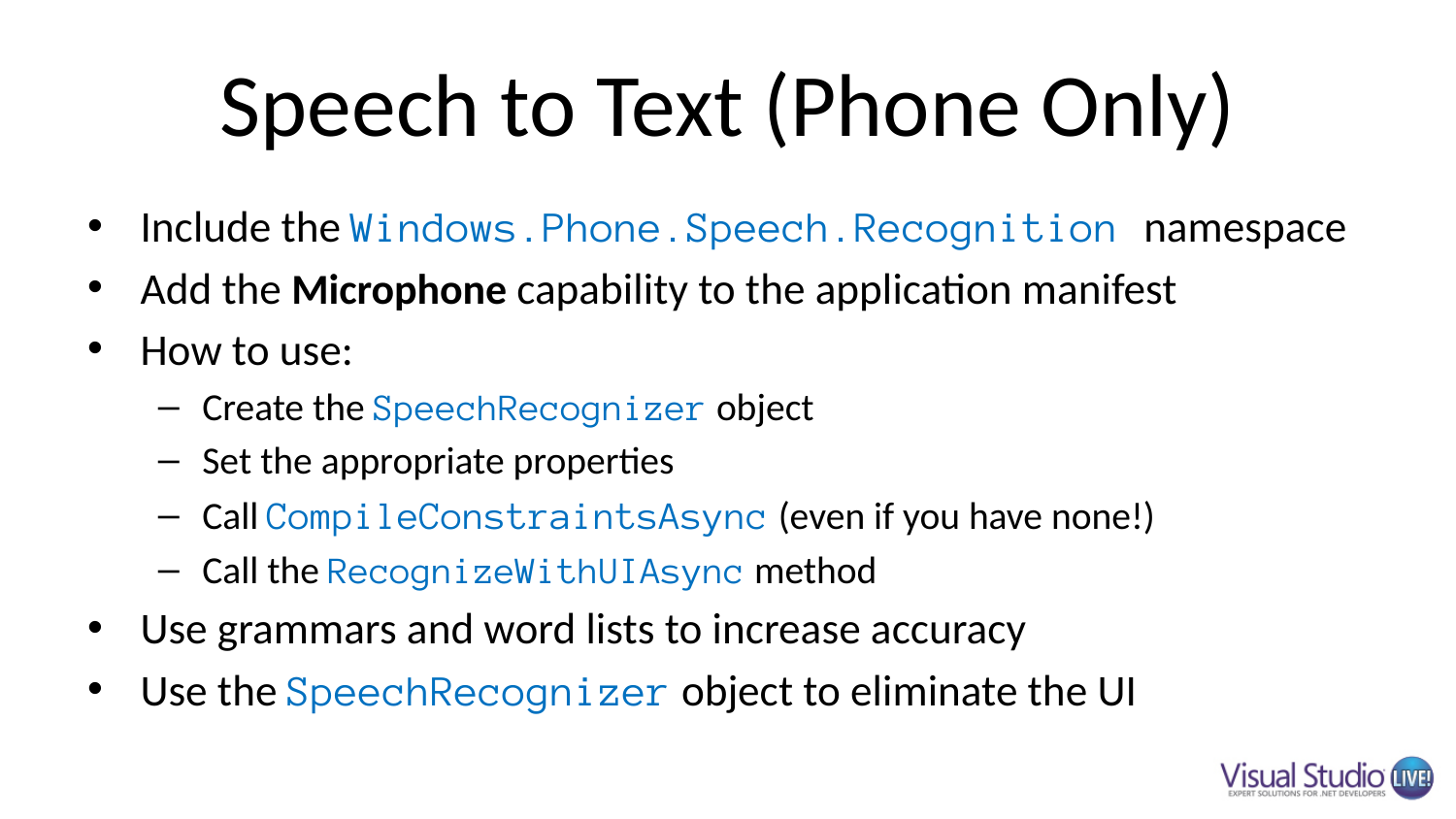

# Speech to Text (Phone Only)
Include the Windows.Phone.Speech.Recognition namespace
Add the Microphone capability to the application manifest
How to use:
Create the SpeechRecognizer object
Set the appropriate properties
Call CompileConstraintsAsync (even if you have none!)
Call the RecognizeWithUIAsync method
Use grammars and word lists to increase accuracy
Use the SpeechRecognizer object to eliminate the UI